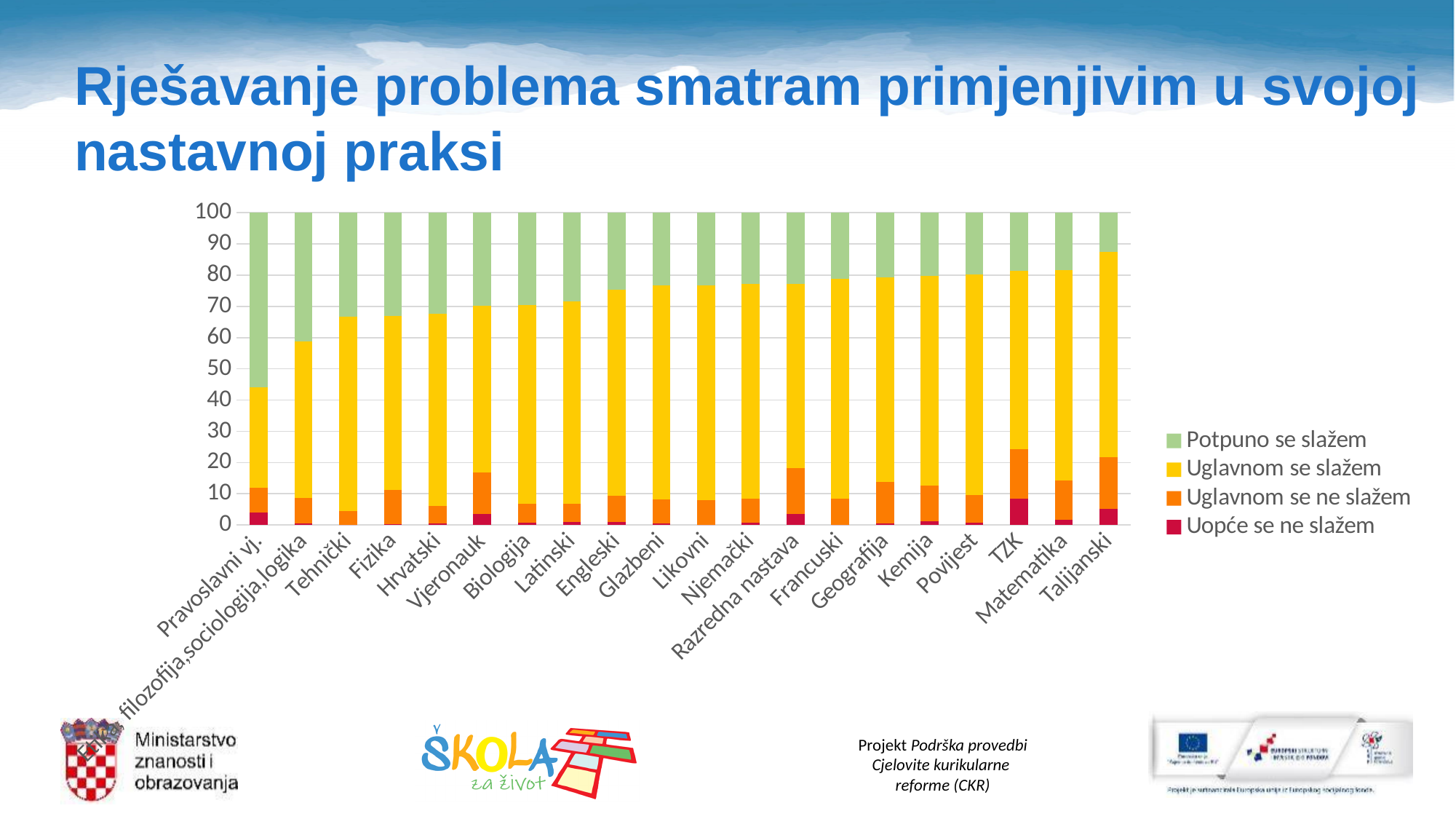

Rješavanje problema smatram primjenjivim u svojoj nastavnoj praksi

### Chart

| Category | Uopće se ne slažem | Uglavnom se ne slažem | Uglavnom se slažem | Potpuno se slažem |
|---|---|---|---|---|
| Pravoslavni vj. | 4.0 | 8.0 | 32.0 | 56.00000000000001 |
| Etika, filozofija,sociologija,logika | 0.5434782608695652 | 8.152173913043478 | 50.0 | 41.30434782608695 |
| Tehnički | 0.0 | 4.411764705882353 | 62.254901960784316 | 33.33333333333333 |
| Fizika | 0.3412969283276451 | 10.921501706484642 | 55.631399317406135 | 33.105802047781566 |
| Hrvatski | 0.5537974683544303 | 5.617088607594937 | 61.5506329113924 | 32.278481012658226 |
| Vjeronauk | 3.5070140280561124 | 13.326653306613226 | 53.3066132264529 | 29.859719438877757 |
| Biologija | 0.641025641025641 | 6.089743589743589 | 63.62179487179487 | 29.647435897435898 |
| Latinski | 0.8620689655172413 | 6.0344827586206895 | 64.65517241379311 | 28.448275862068968 |
| Engleski | 0.9090909090909091 | 8.506493506493506 | 65.9090909090909 | 24.675324675324674 |
| Glazbeni | 0.39370078740157477 | 7.874015748031496 | 68.50393700787401 | 23.228346456692915 |
| Likovni | 0.0 | 7.984790874524715 | 68.8212927756654 | 23.193916349809886 |
| Njemački | 0.7194244604316548 | 7.625899280575539 | 68.77697841726619 | 22.87769784172662 |
| Razredna nastava | 3.5527690700104495 | 14.602925809822361 | 59.012539184952985 | 22.83176593521421 |
| Francuski | 0.0 | 8.450704225352112 | 70.4225352112676 | 21.12676056338028 |
| Geografija | 0.5076142131979695 | 13.19796954314721 | 65.48223350253807 | 20.812182741116754 |
| Kemija | 1.1682242990654206 | 11.448598130841122 | 67.05607476635514 | 20.327102803738317 |
| Povijest | 0.8156606851549755 | 8.64600326264274 | 70.79934747145188 | 19.73898858075041 |
| TZK | 8.411214953271028 | 15.887850467289718 | 57.009345794392516 | 18.69158878504673 |
| Matematika | 1.6409266409266408 | 12.644787644787645 | 67.37451737451737 | 18.33976833976834 |
| Talijanski | 5.241935483870968 | 16.532258064516128 | 65.7258064516129 | 12.5 |